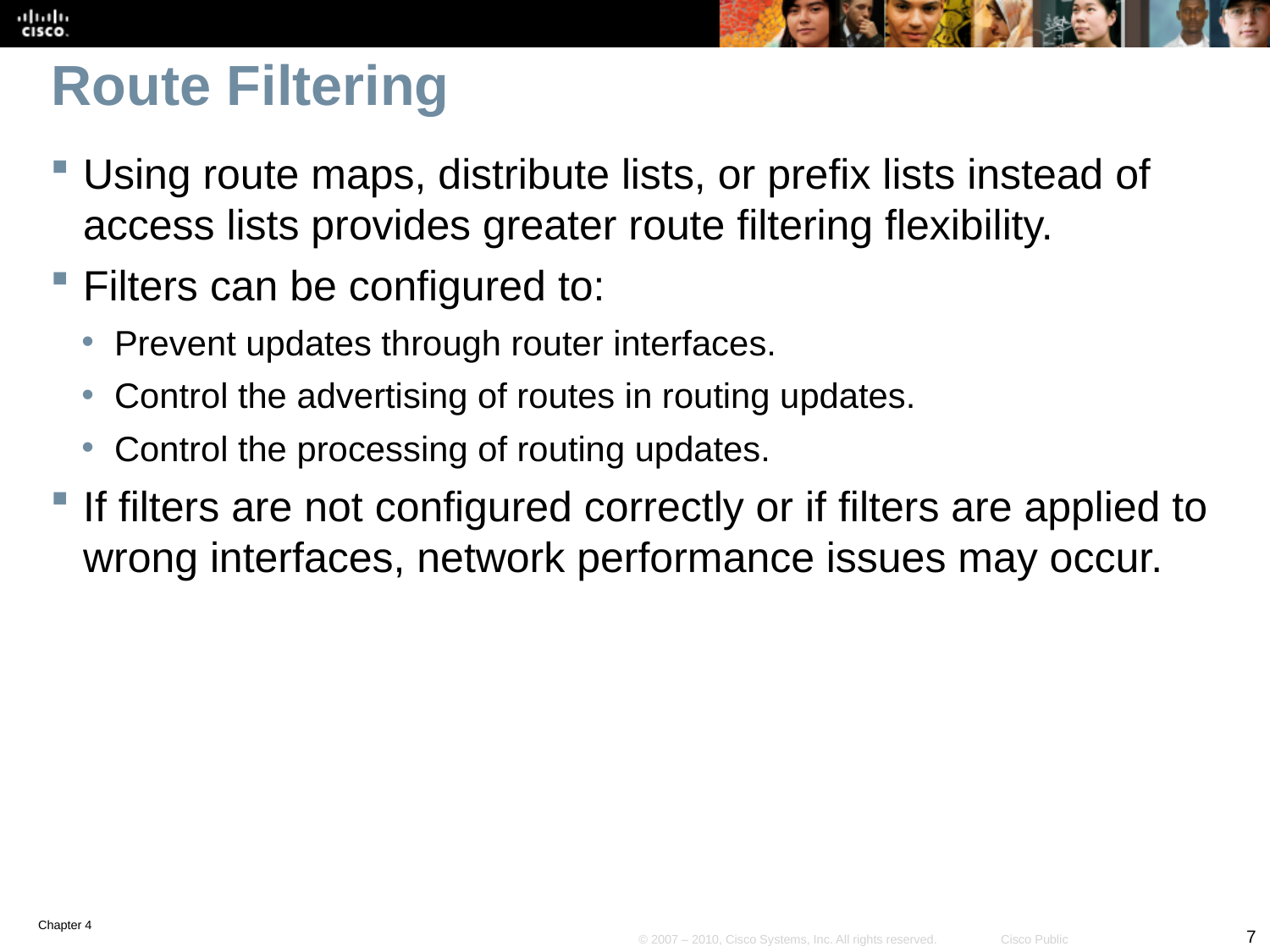

# Route Filtering
Using route maps, distribute lists, or prefix lists instead of access lists provides greater route filtering flexibility.
Filters can be configured to:
Prevent updates through router interfaces.
Control the advertising of routes in routing updates.
Control the processing of routing updates.
If filters are not configured correctly or if filters are applied to wrong interfaces, network performance issues may occur.